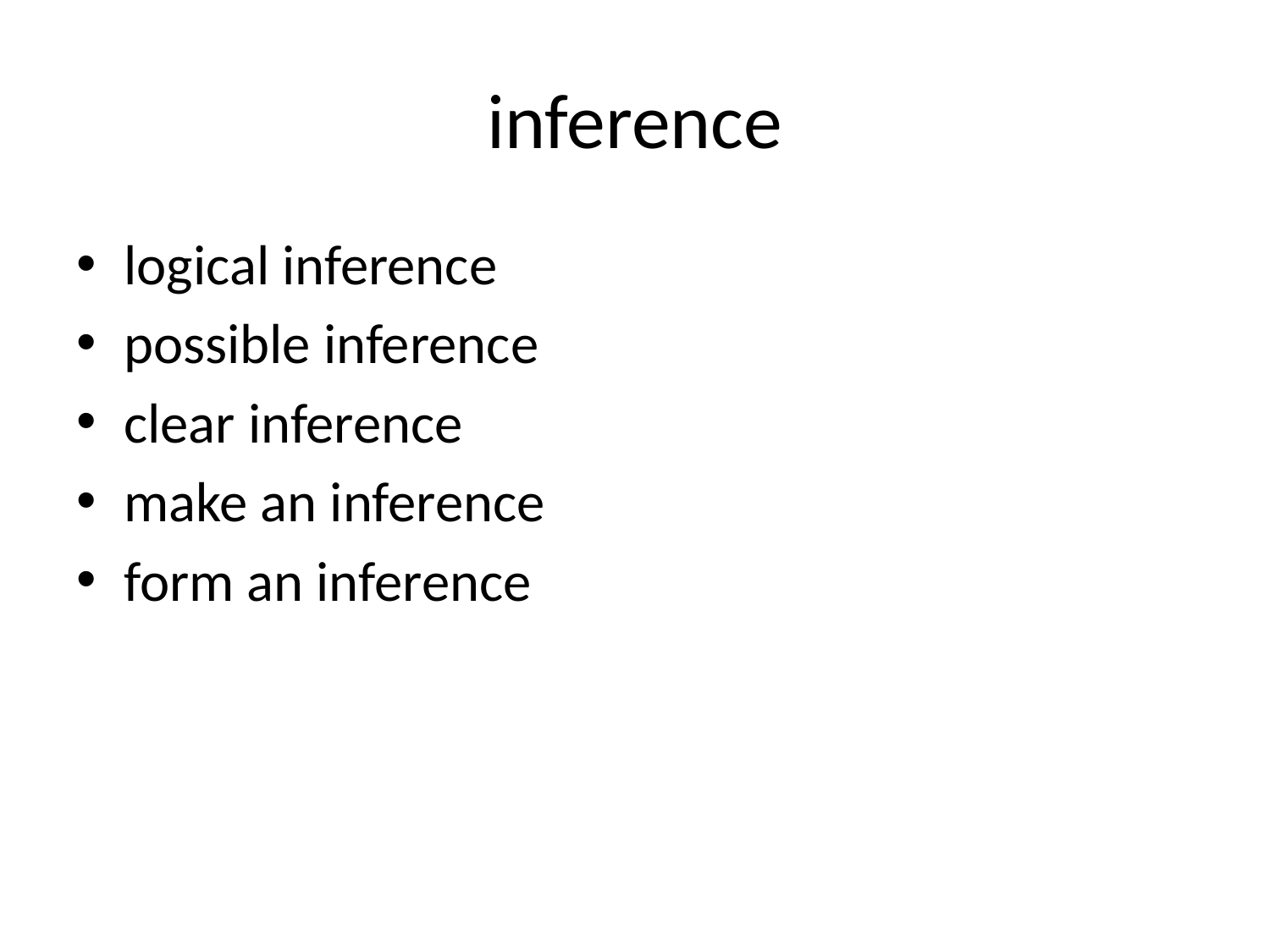

# inference
logical inference
possible inference
clear inference
make an inference
form an inference